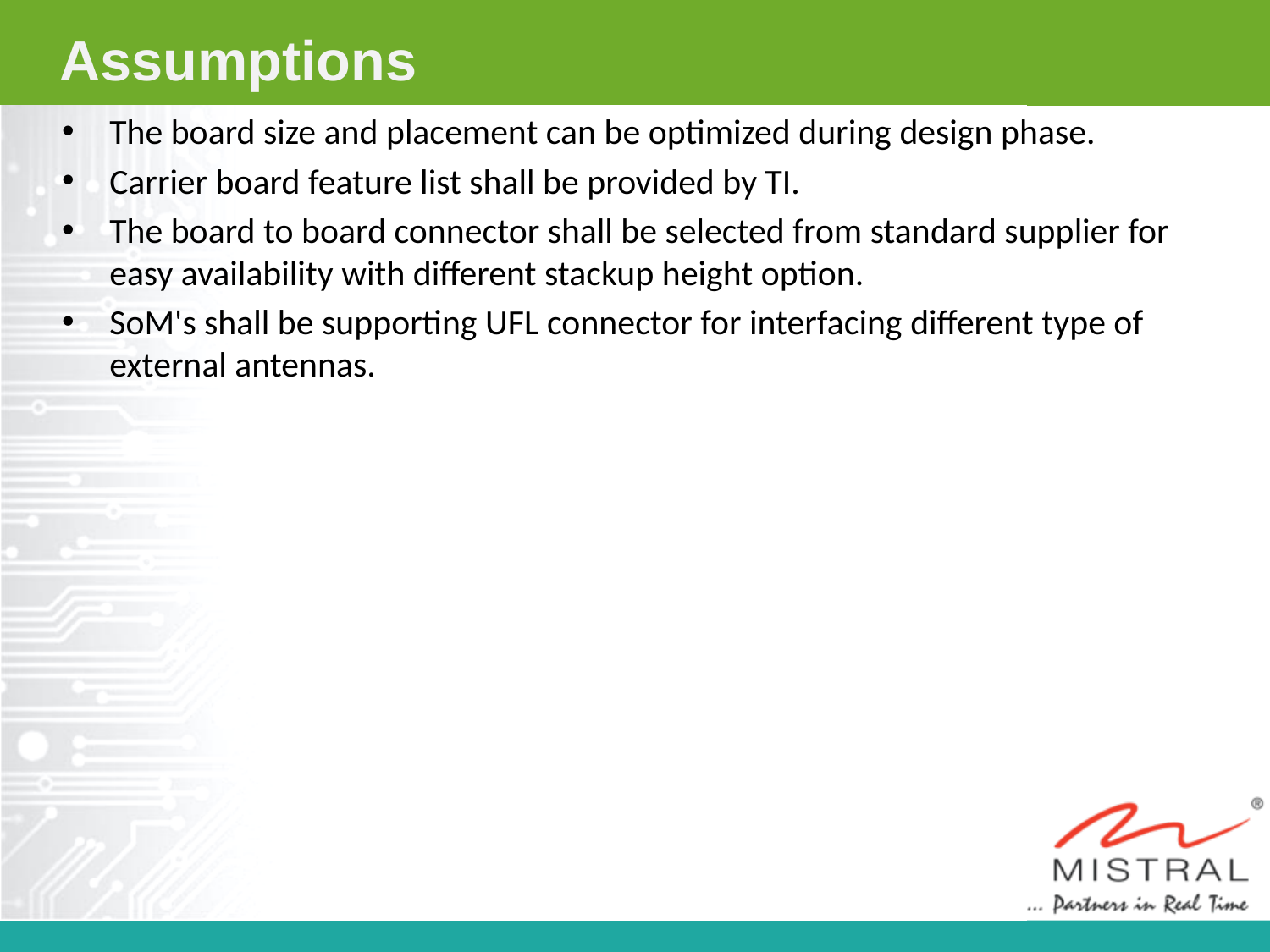

# Assumptions
The board size and placement can be optimized during design phase.
Carrier board feature list shall be provided by TI.
The board to board connector shall be selected from standard supplier for easy availability with different stackup height option.
SoM's shall be supporting UFL connector for interfacing different type of external antennas.